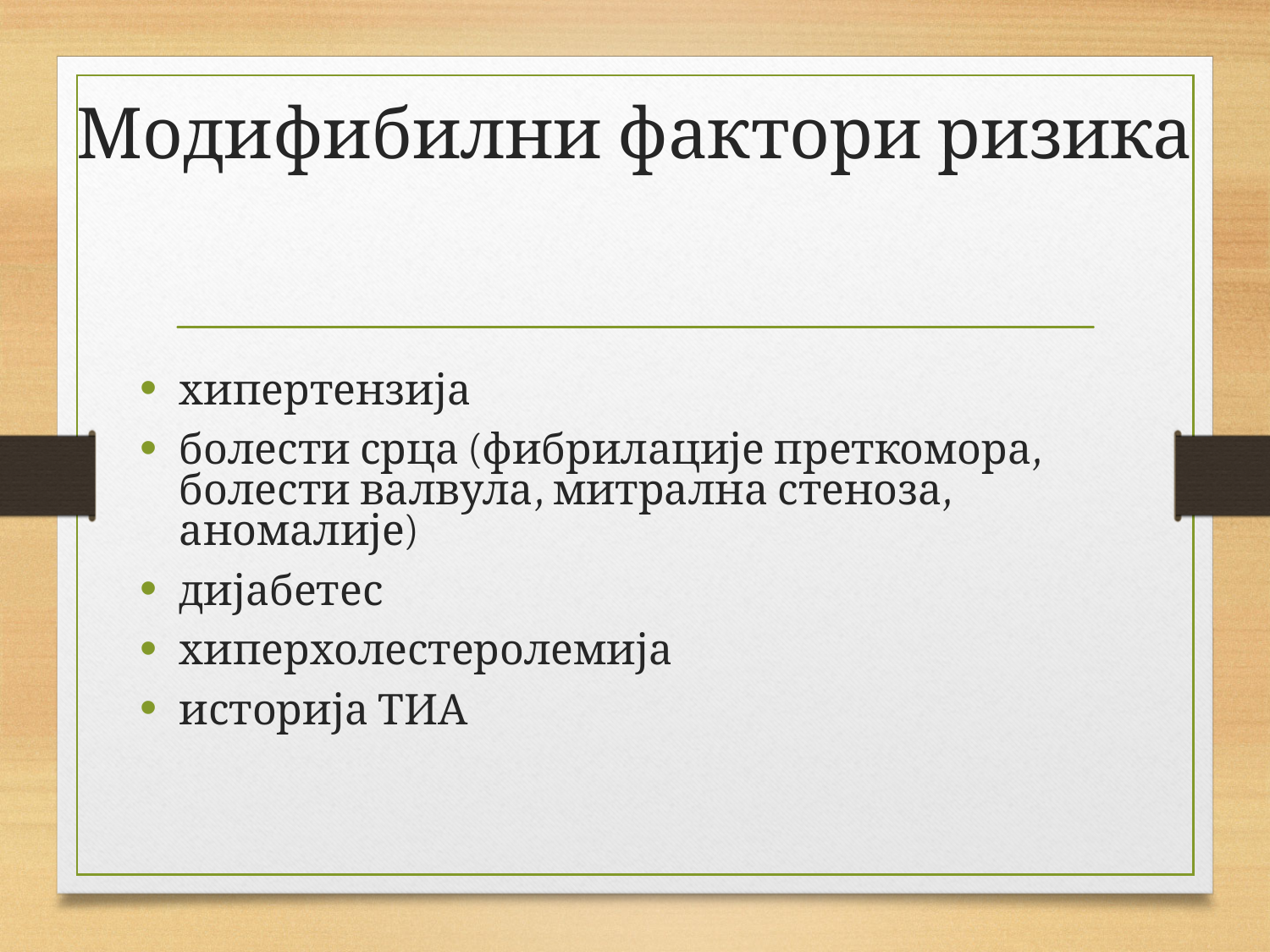

# Модифибилни фактори ризика
хипертензија
болести срца (фибрилације преткомора, болести валвула, митрална стеноза, аномалије)
дијабетес
хиперхолестеролемија
историја ТИА